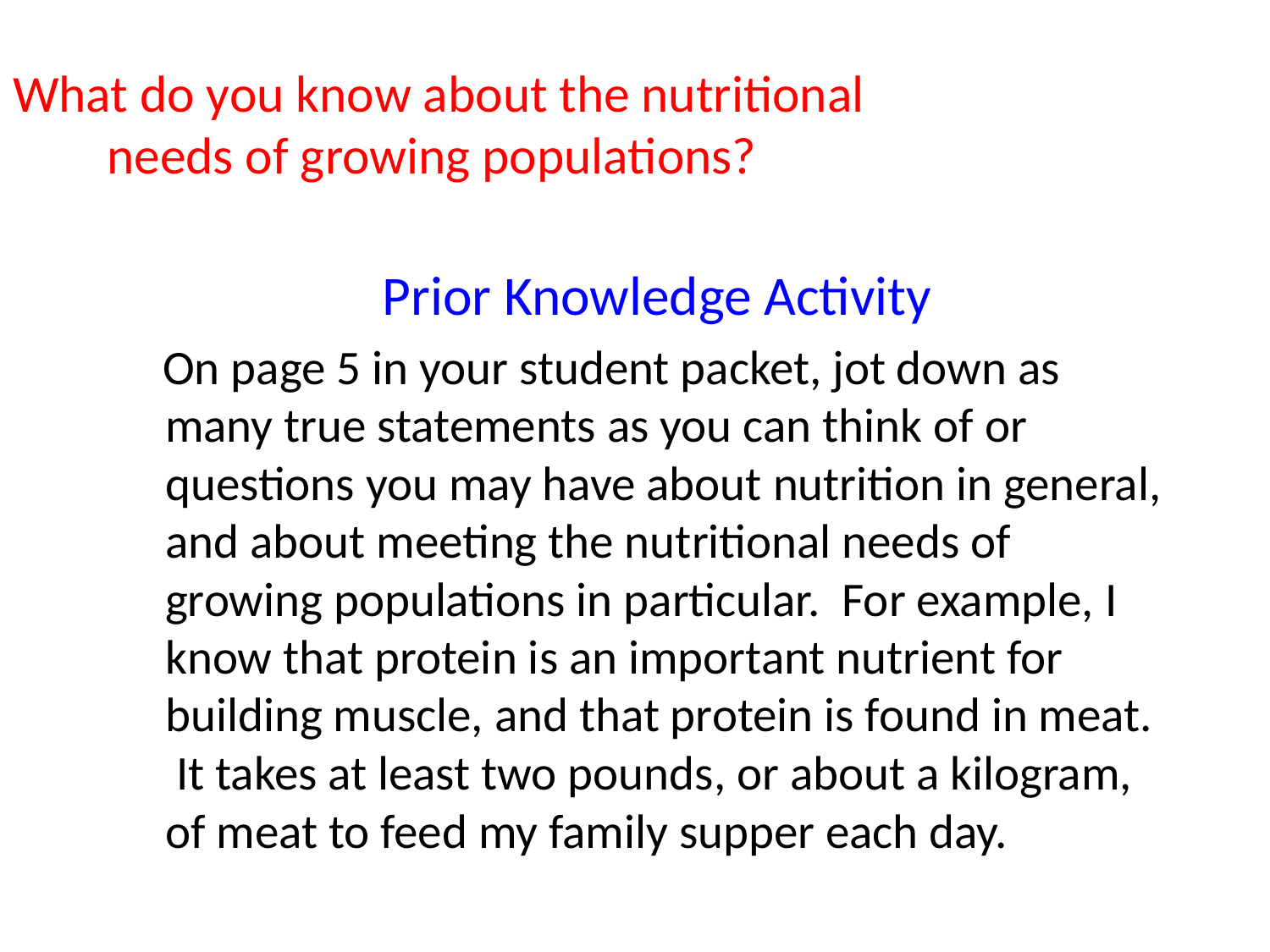

# What do you know about the nutritional needs of growing populations?
   Prior Knowledge Activity
    On page 5 in your student packet, jot down as many true statements as you can think of or questions you may have about nutrition in general, and about meeting the nutritional needs of growing populations in particular.  For example, I know that protein is an important nutrient for building muscle, and that protein is found in meat.  It takes at least two pounds, or about a kilogram, of meat to feed my family supper each day.